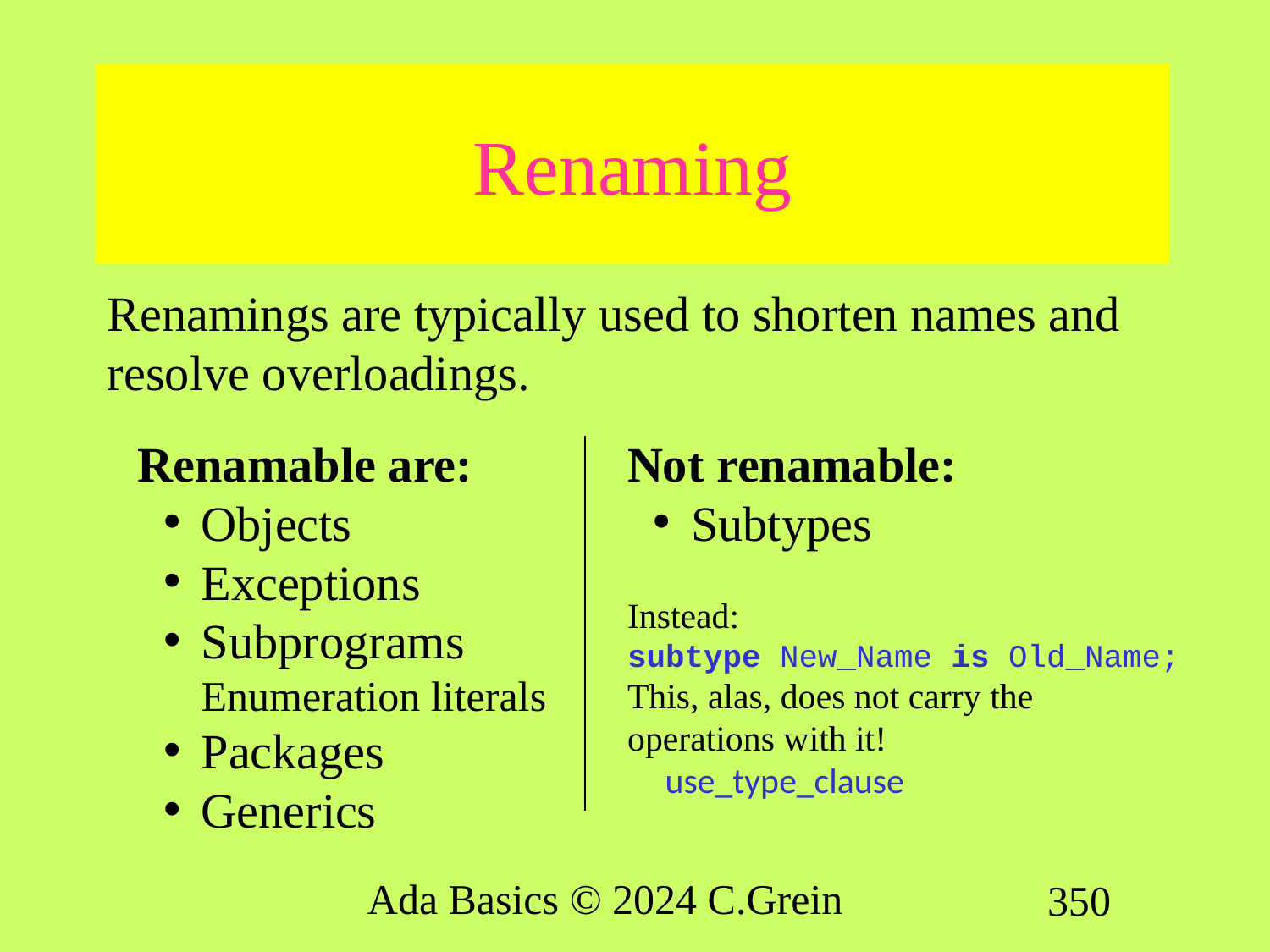

# Renaming
Renamings are typically used to shorten names and resolve overloadings.

Renamable are:
Objects
Exceptions
Subprograms
Enumeration literals
Packages
Generics
Not renamable:
Subtypes

Instead:
subtype New_Name is Old_Name;
This, alas, does not carry the operations with it!
use_type_clause
Ada Basics © 2024 C.Grein
350